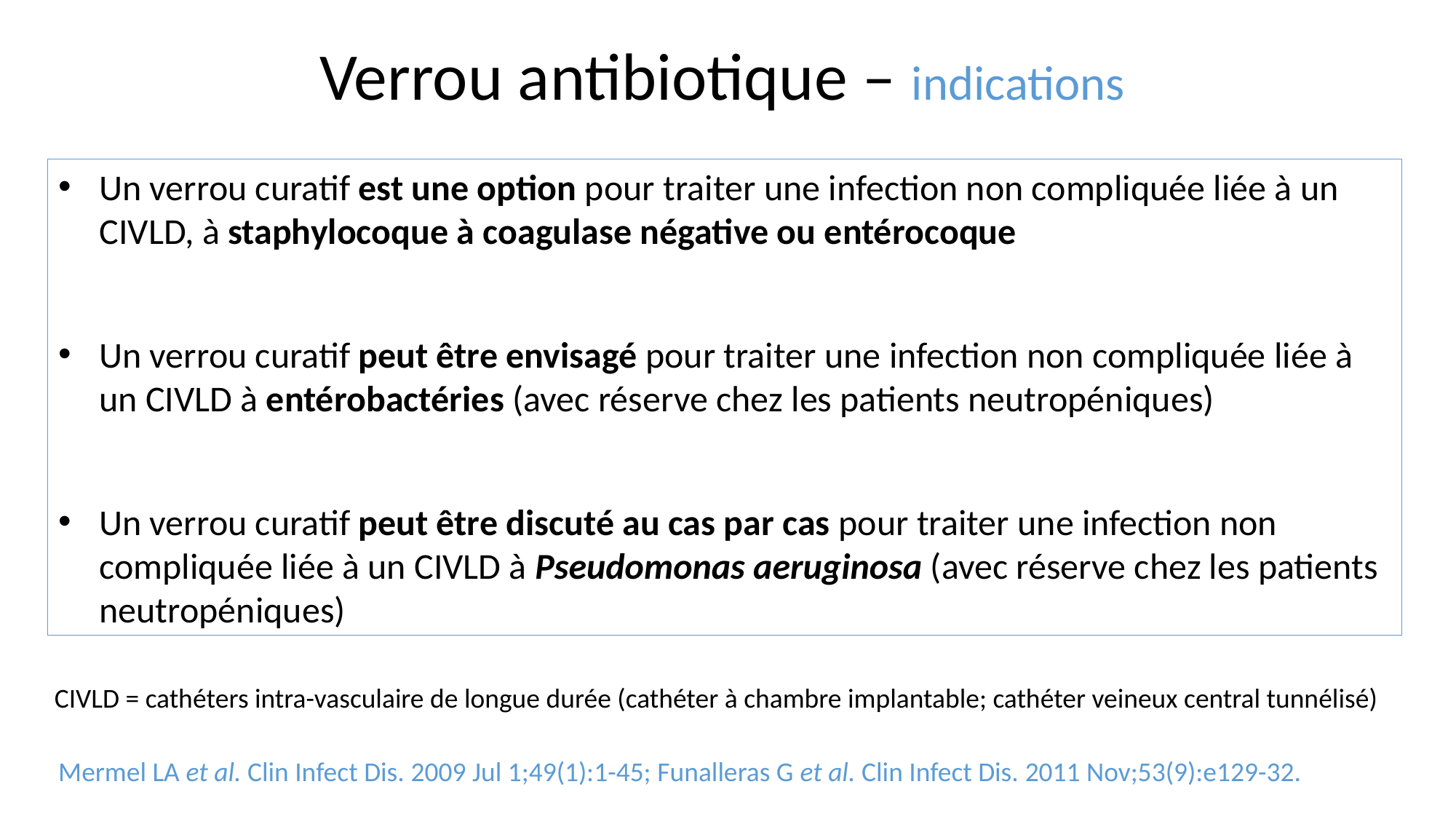

# Verrou antibiotique – indications
Un verrou curatif est une option pour traiter une infection non compliquée liée à un CIVLD, à staphylocoque à coagulase négative ou entérocoque

Un verrou curatif peut être envisagé pour traiter une infection non compliquée liée à un CIVLD à entérobactéries (avec réserve chez les patients neutropéniques)

Un verrou curatif peut être discuté au cas par cas pour traiter une infection non compliquée liée à un CIVLD à Pseudomonas aeruginosa (avec réserve chez les patients neutropéniques)
CIVLD = cathéters intra-vasculaire de longue durée (cathéter à chambre implantable; cathéter veineux central tunnélisé)
Mermel LA et al. Clin Infect Dis. 2009 Jul 1;49(1):1-45; Funalleras G et al. Clin Infect Dis. 2011 Nov;53(9):e129-32.